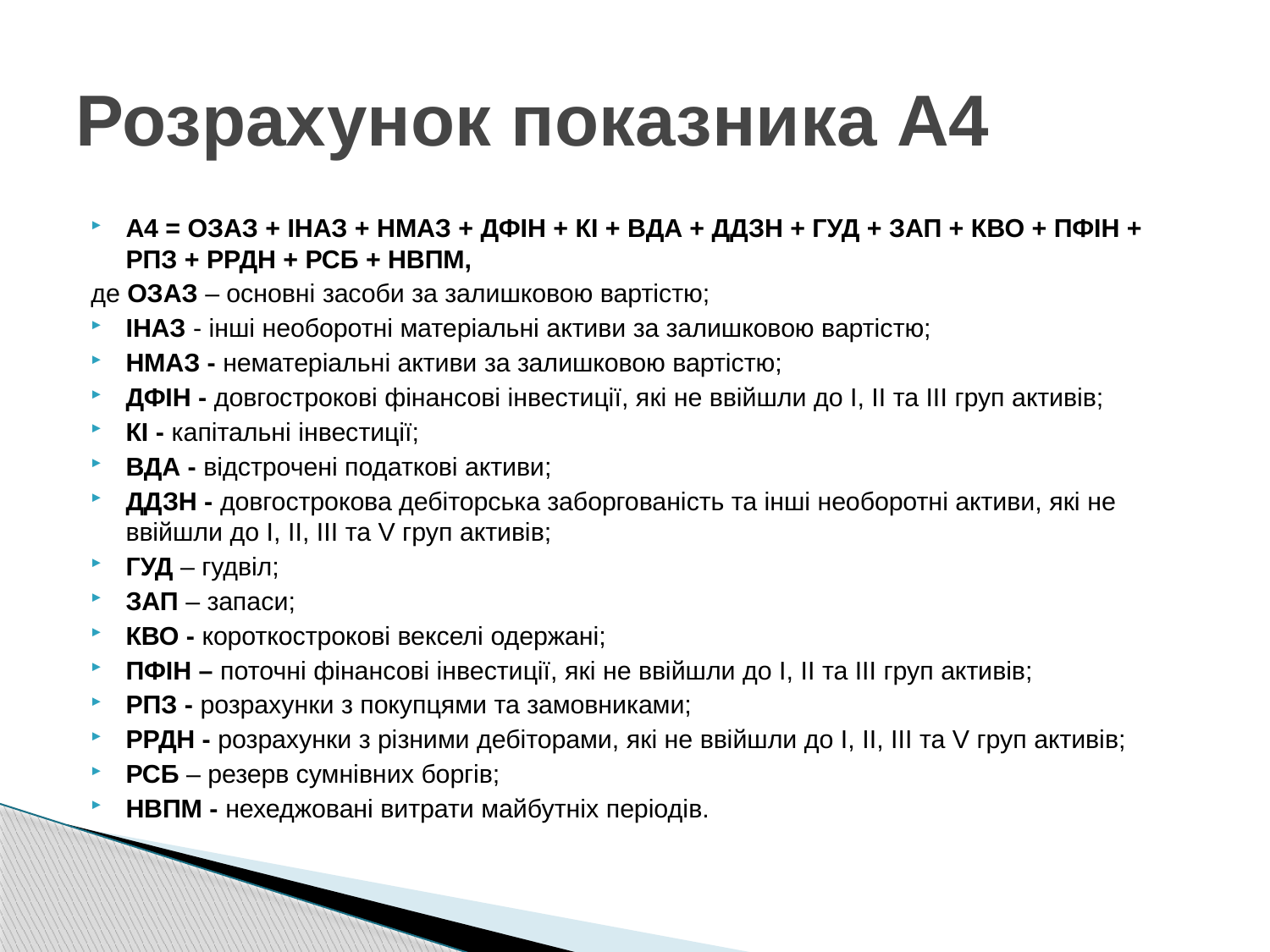

# Розрахунок показника А4
А4 = ОЗАЗ + ІНАЗ + НМАЗ + ДФІН + КІ + ВДА + ДДЗН + ГУД + ЗАП + КВО + ПФІН + РПЗ + РРДН + РСБ + НВПМ,
де ОЗАЗ – основні засоби за залишковою вартістю;
ІНАЗ - інші необоротні матеріальні активи за залишковою вартістю;
НМАЗ - нематеріальні активи за залишковою вартістю;
ДФІН - довгострокові фінансові інвестиції, які не ввійшли до I, II та III груп активів;
КІ - капітальні інвестиції;
ВДА - відстрочені податкові активи;
ДДЗН - довгострокова дебіторська заборгованість та інші необоротні активи, які не ввійшли до I, II, III та V груп активів;
ГУД – гудвіл;
ЗАП – запаси;
КВО - короткострокові векселі одержані;
ПФІН – поточні фінансові інвестиції, які не ввійшли до I, II та III груп активів;
РПЗ - розрахунки з покупцями та замовниками;
РРДН - розрахунки з різними дебіторами, які не ввійшли до I, II, III та V груп активів;
РСБ – резерв сумнівних боргів;
НВПМ - нехеджовані витрати майбутніх періодів.